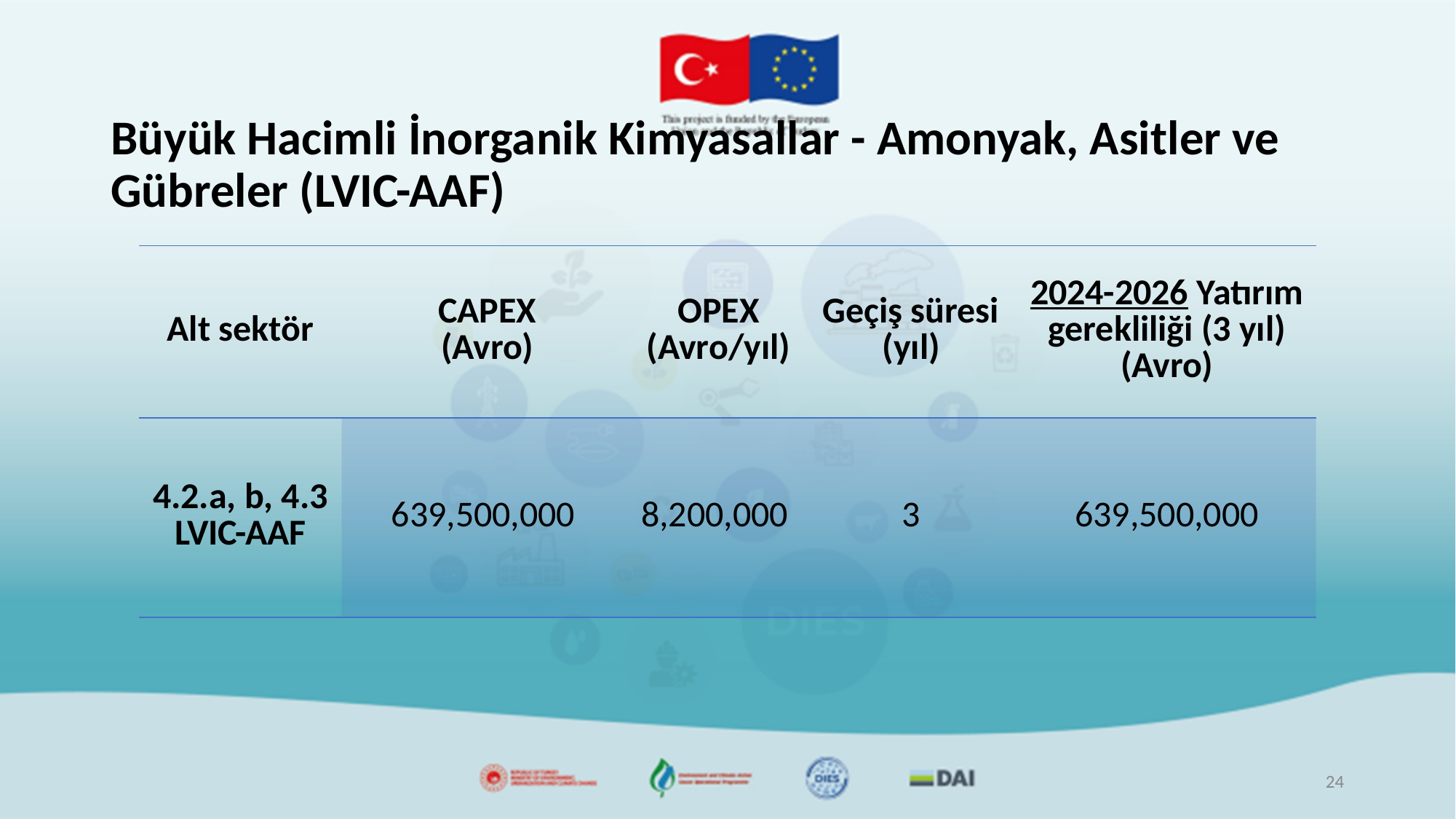

# Büyük Hacimli İnorganik Kimyasallar - Amonyak, Asitler ve Gübreler (LVIC-AAF)
| Alt sektör | CAPEX (Avro) | OPEX (Avro/yıl) | Geçiş süresi (yıl) | 2024-2026 Yatırım gerekliliği (3 yıl) (Avro) |
| --- | --- | --- | --- | --- |
| 4.2.a, b, 4.3 LVIC-AAF | 639,500,000 | 8,200,000 | 3 | 639,500,000 |
24